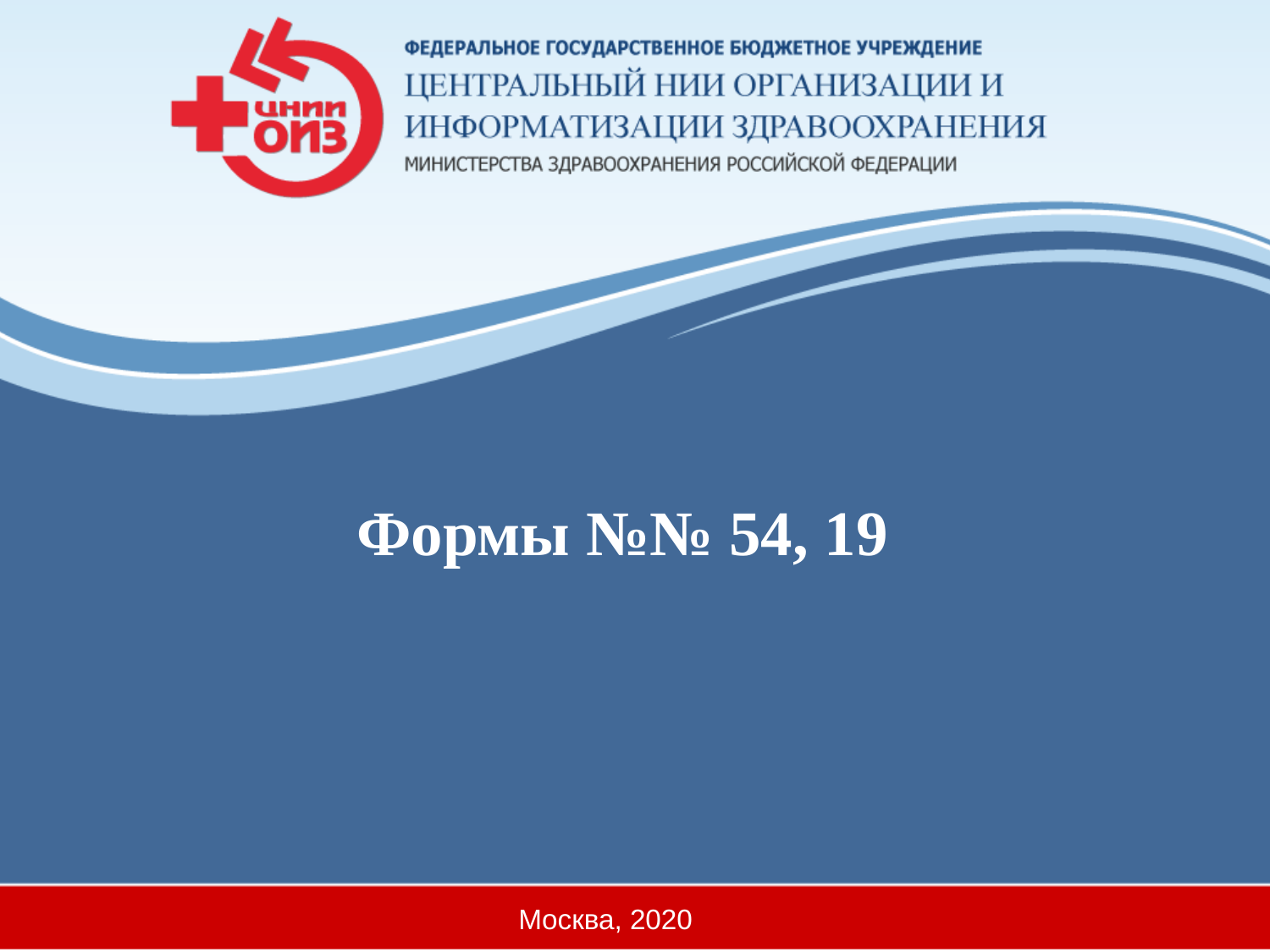

# Формы №№ 54, 19
Москва, 2020